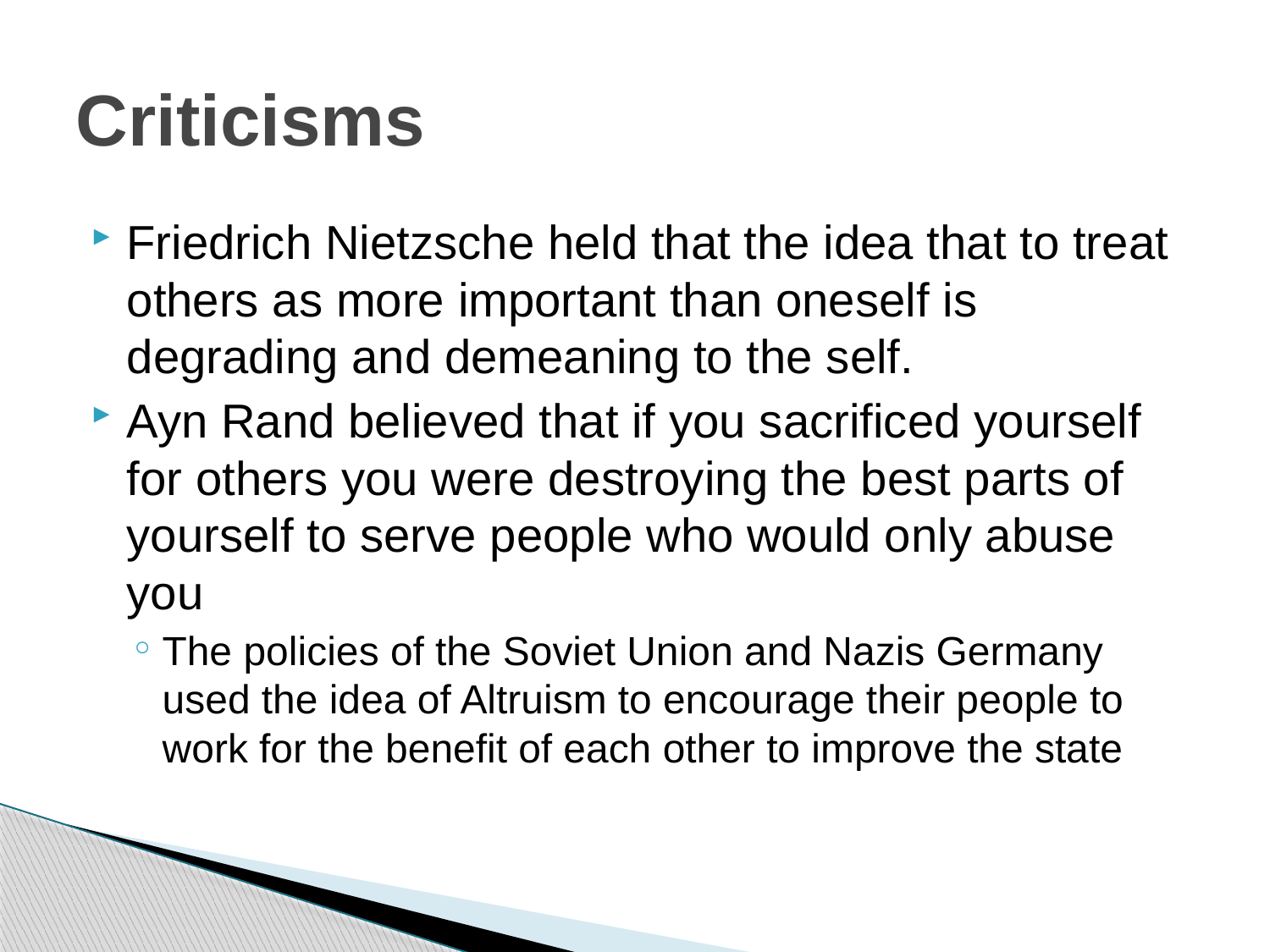

# Criticisms
Friedrich Nietzsche held that the idea that to treat others as more important than oneself is degrading and demeaning to the self.
Ayn Rand believed that if you sacrificed yourself for others you were destroying the best parts of yourself to serve people who would only abuse you
The policies of the Soviet Union and Nazis Germany used the idea of Altruism to encourage their people to work for the benefit of each other to improve the state